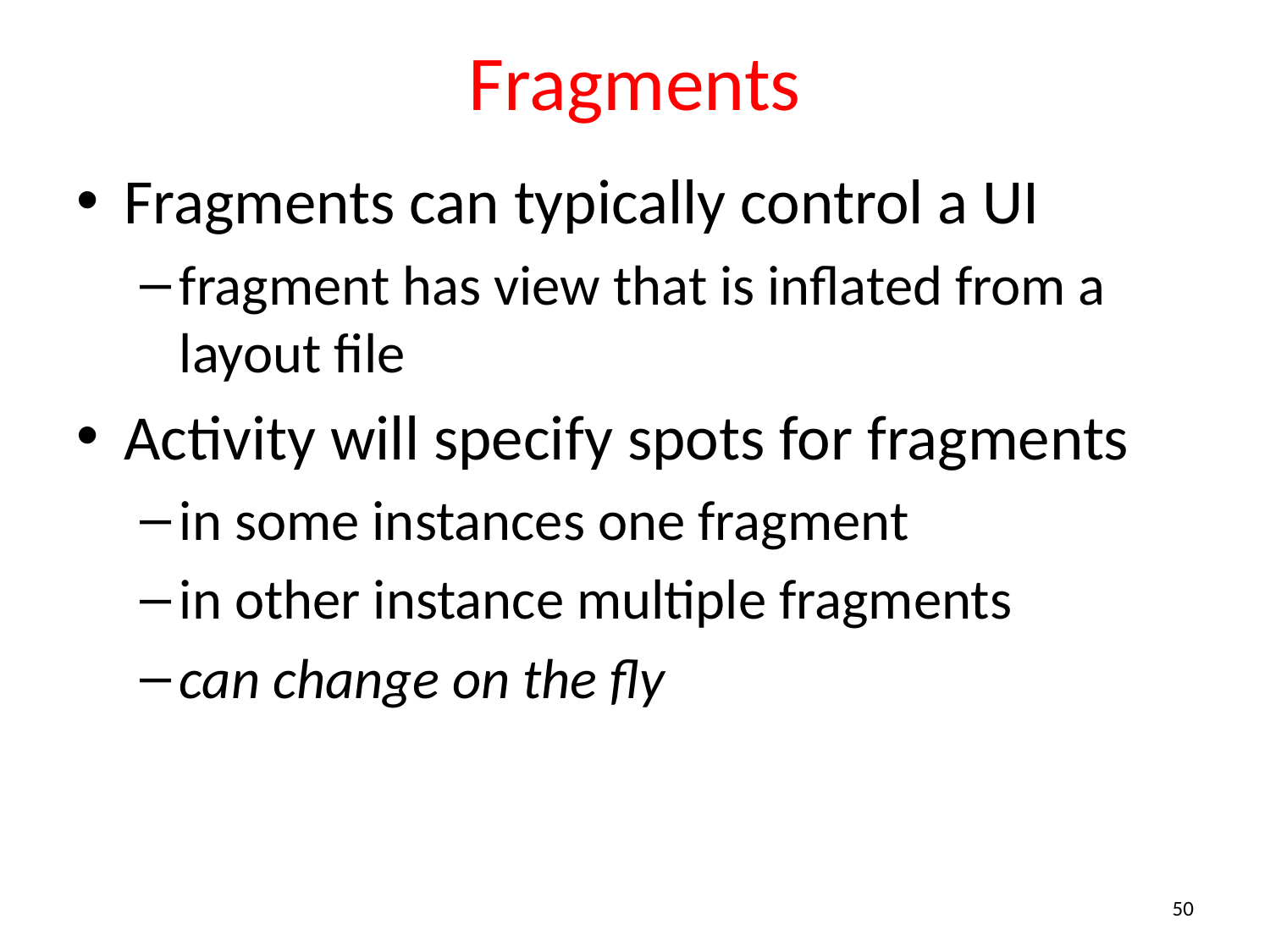

# Fragments
Fragments can typically control a UI
fragment has view that is inflated from a layout file
Activity will specify spots for fragments
in some instances one fragment
in other instance multiple fragments
can change on the fly
50